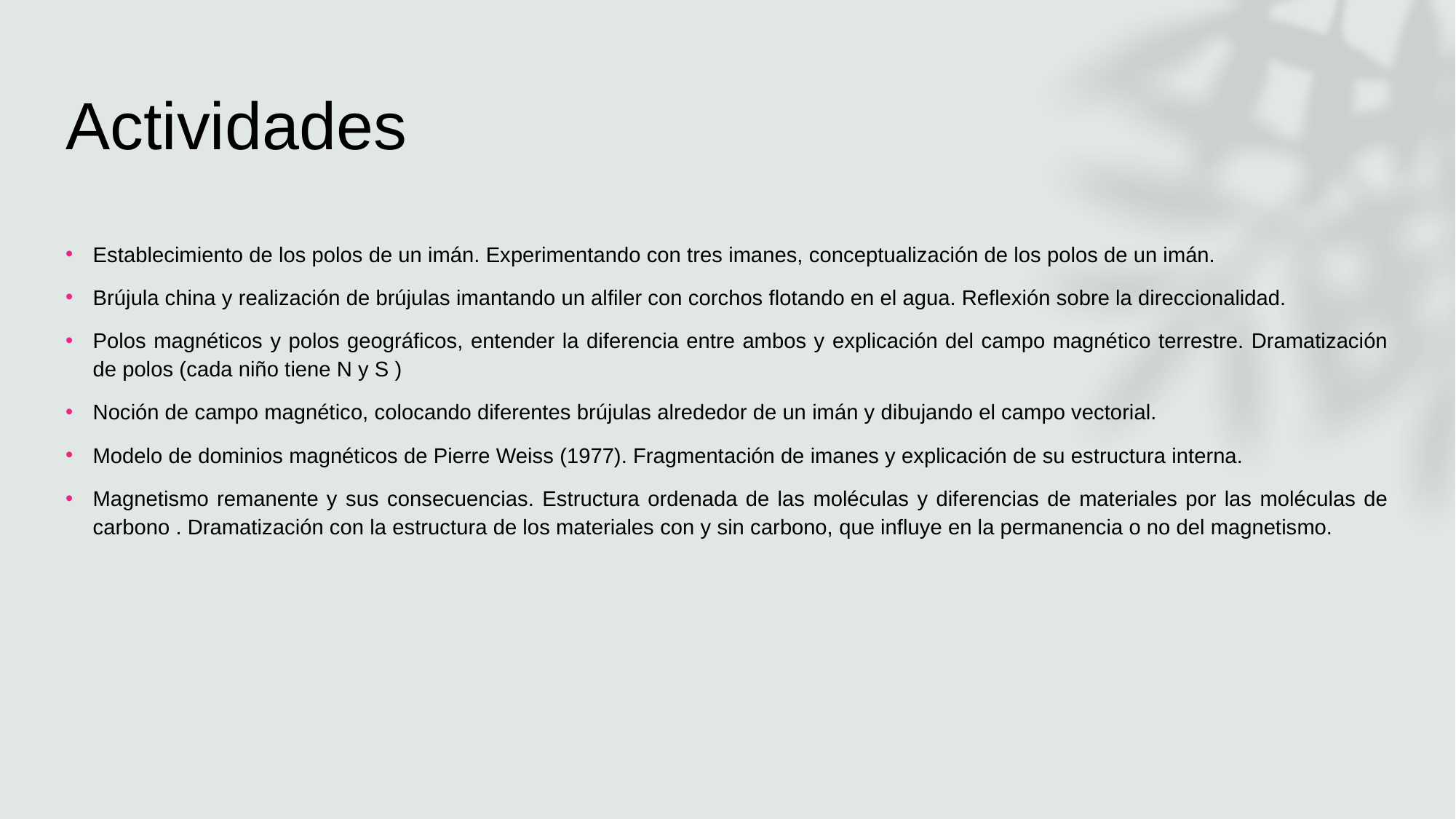

# Actividades
Establecimiento de los polos de un imán. Experimentando con tres imanes, conceptualización de los polos de un imán.
Brújula china y realización de brújulas imantando un alfiler con corchos flotando en el agua. Reflexión sobre la direccionalidad.
Polos magnéticos y polos geográficos, entender la diferencia entre ambos y explicación del campo magnético terrestre. Dramatización de polos (cada niño tiene N y S )
Noción de campo magnético, colocando diferentes brújulas alrededor de un imán y dibujando el campo vectorial.
Modelo de dominios magnéticos de Pierre Weiss (1977). Fragmentación de imanes y explicación de su estructura interna.
Magnetismo remanente y sus consecuencias. Estructura ordenada de las moléculas y diferencias de materiales por las moléculas de carbono . Dramatización con la estructura de los materiales con y sin carbono, que influye en la permanencia o no del magnetismo.